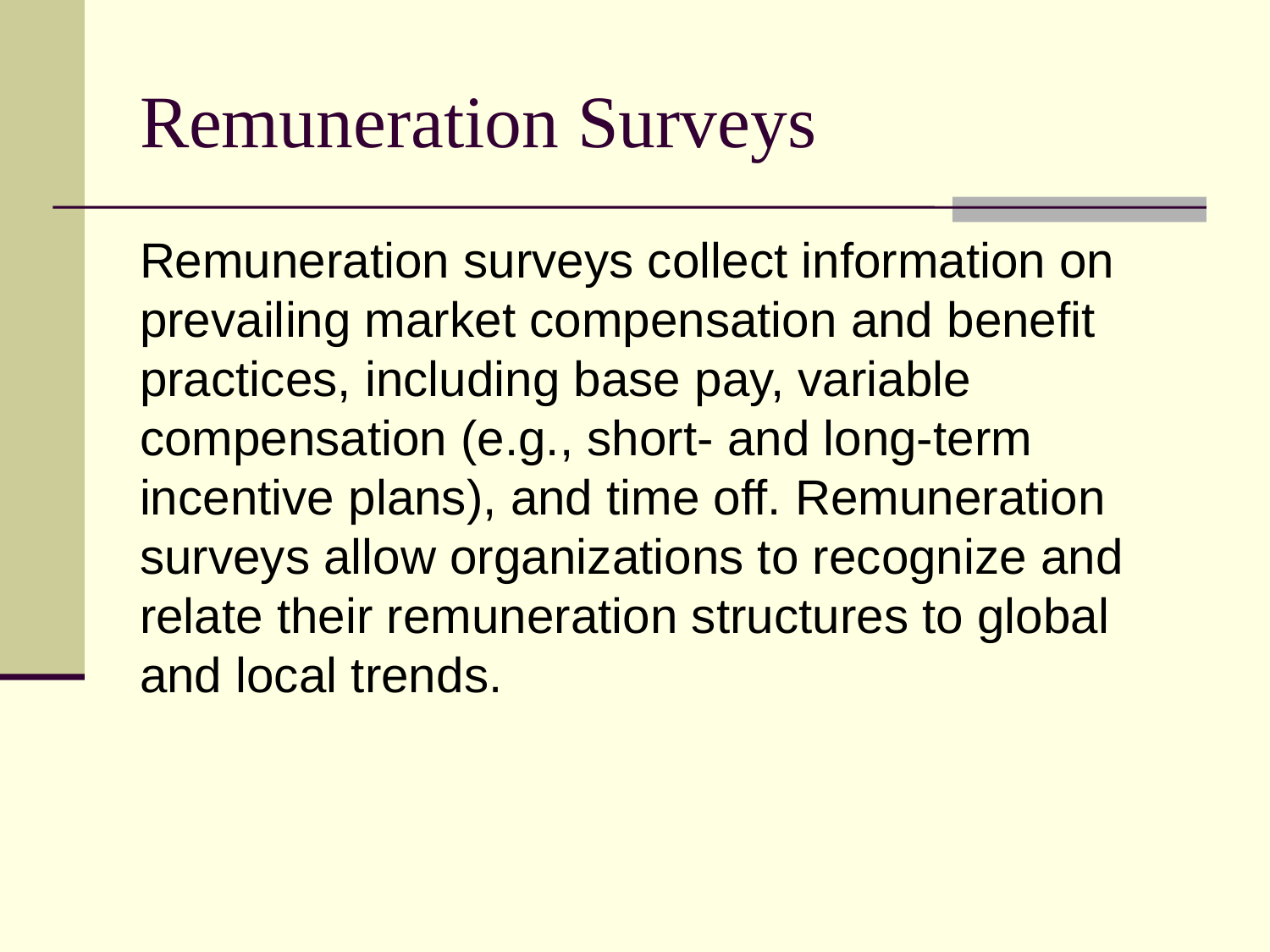

# Remuneration Surveys
Remuneration surveys collect information on prevailing market compensation and benefit practices, including base pay, variable compensation (e.g., short- and long-term incentive plans), and time off. Remuneration surveys allow organizations to recognize and relate their remuneration structures to global and local trends.